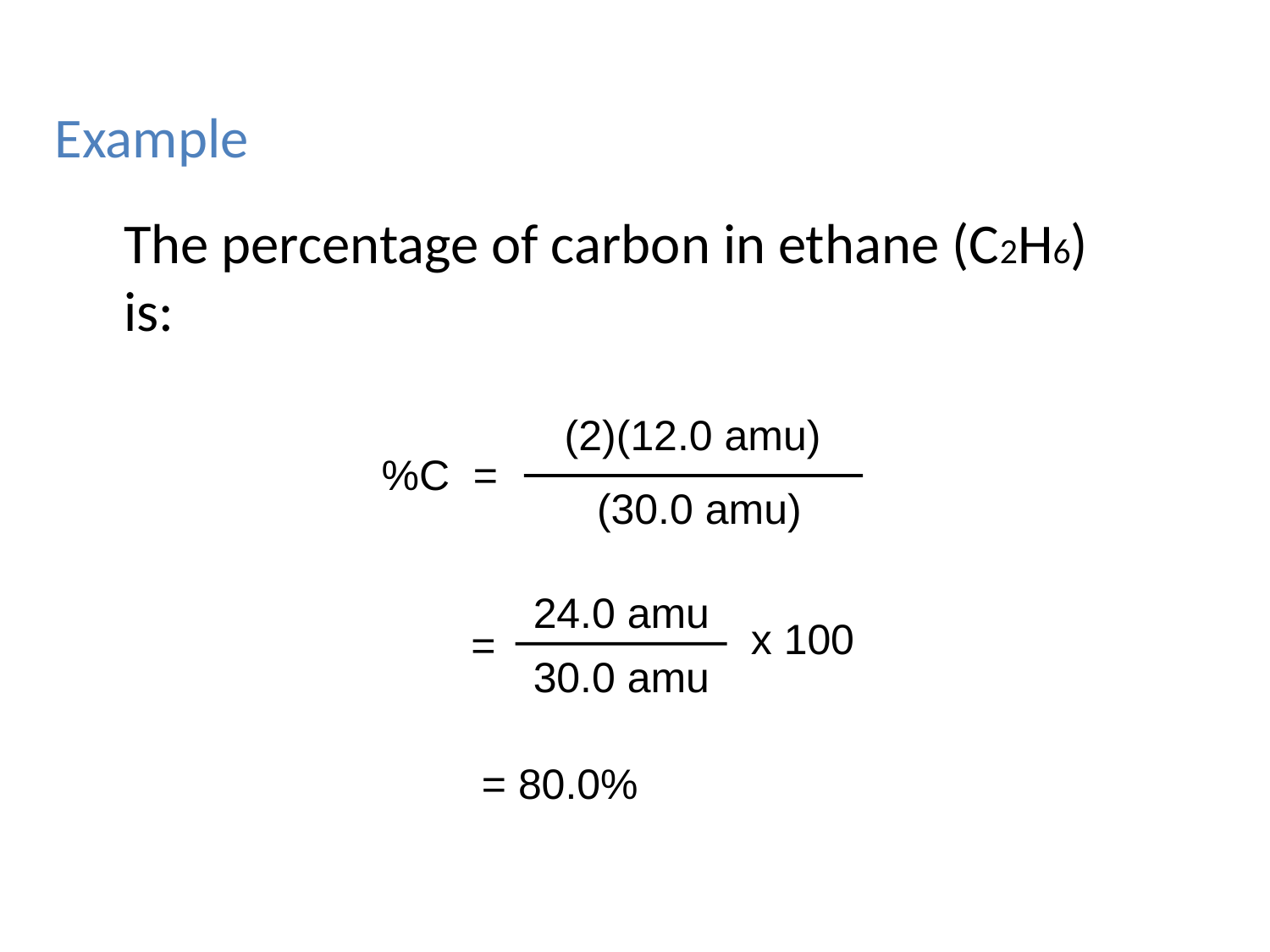

Example
	The percentage of carbon in ethane (C2H6) is:
(2)(12.0 amu)

(30.0 amu)
%C  =
24.0 amu

30.0 amu
=
x 100
= 80.0%